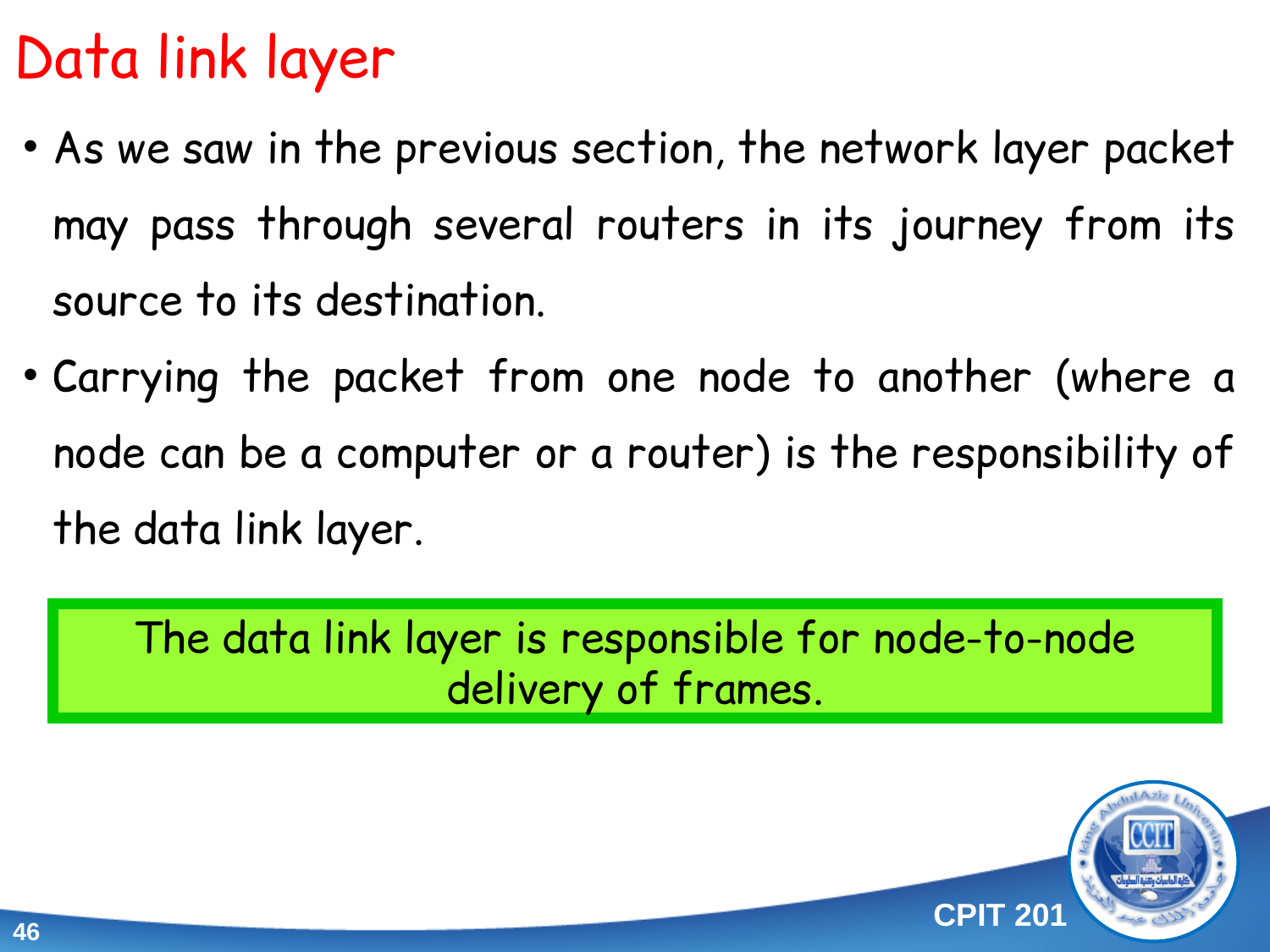

Data link layer
As we saw in the previous section, the network layer packet may pass through several routers in its journey from its source to its destination.
Carrying the packet from one node to another (where a node can be a computer or a router) is the responsibility of the data link layer.
The data link layer is responsible for node-to-node delivery of frames.

46